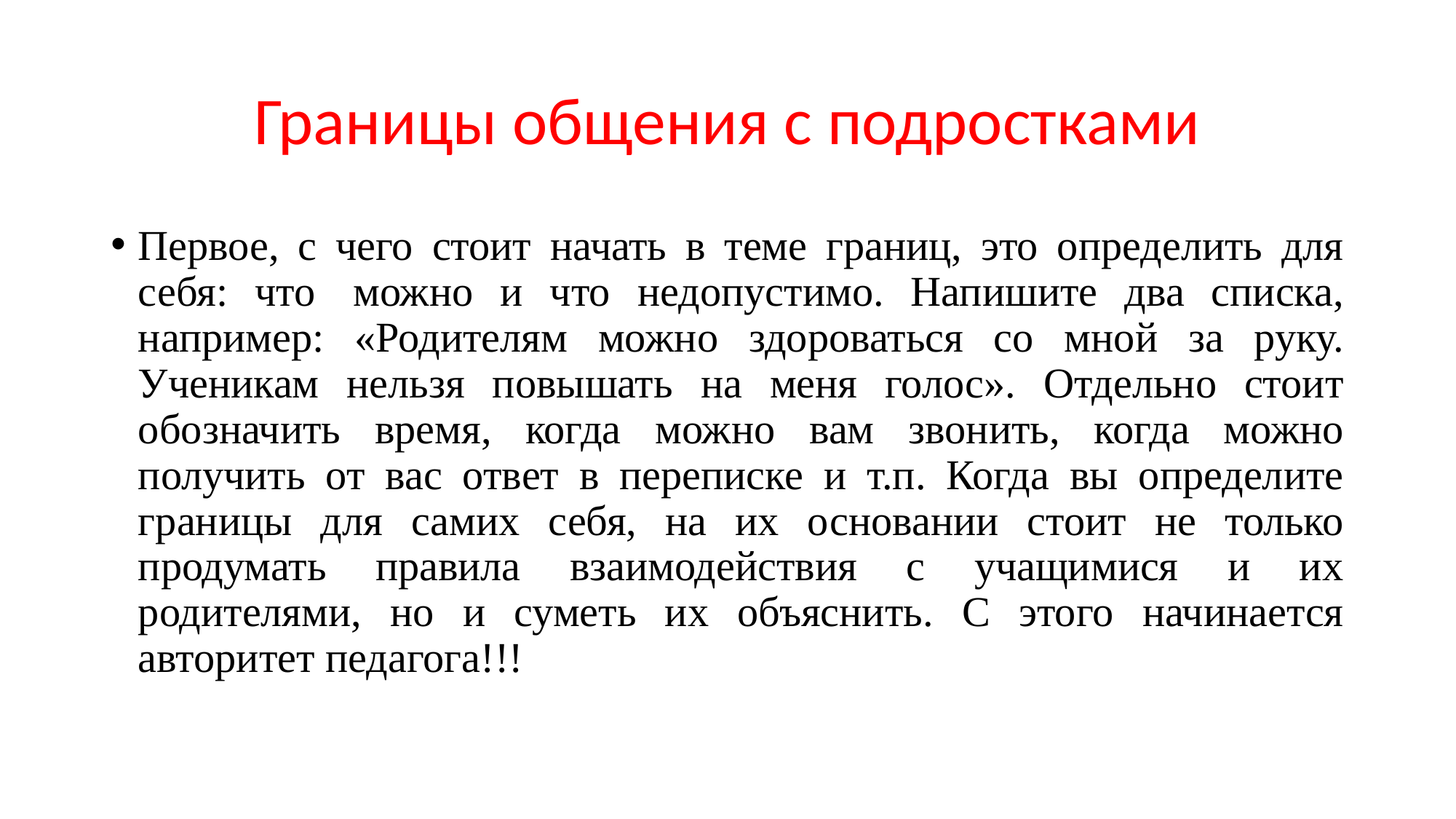

# Границы общения с подростками
Первое, с чего стоит начать в теме границ, это определить для себя: что  можно и что недопустимо. Напишите два списка, например: «Родителям можно здороваться со мной за руку. Ученикам нельзя повышать на меня голос». Отдельно стоит обозначить время, когда можно вам звонить, когда можно получить от вас ответ в переписке и т.п. Когда вы определите границы для самих себя, на их основании стоит не только продумать правила взаимодействия с учащимися и их родителями, но и суметь их объяснить. С этого начинается авторитет педагога!!!